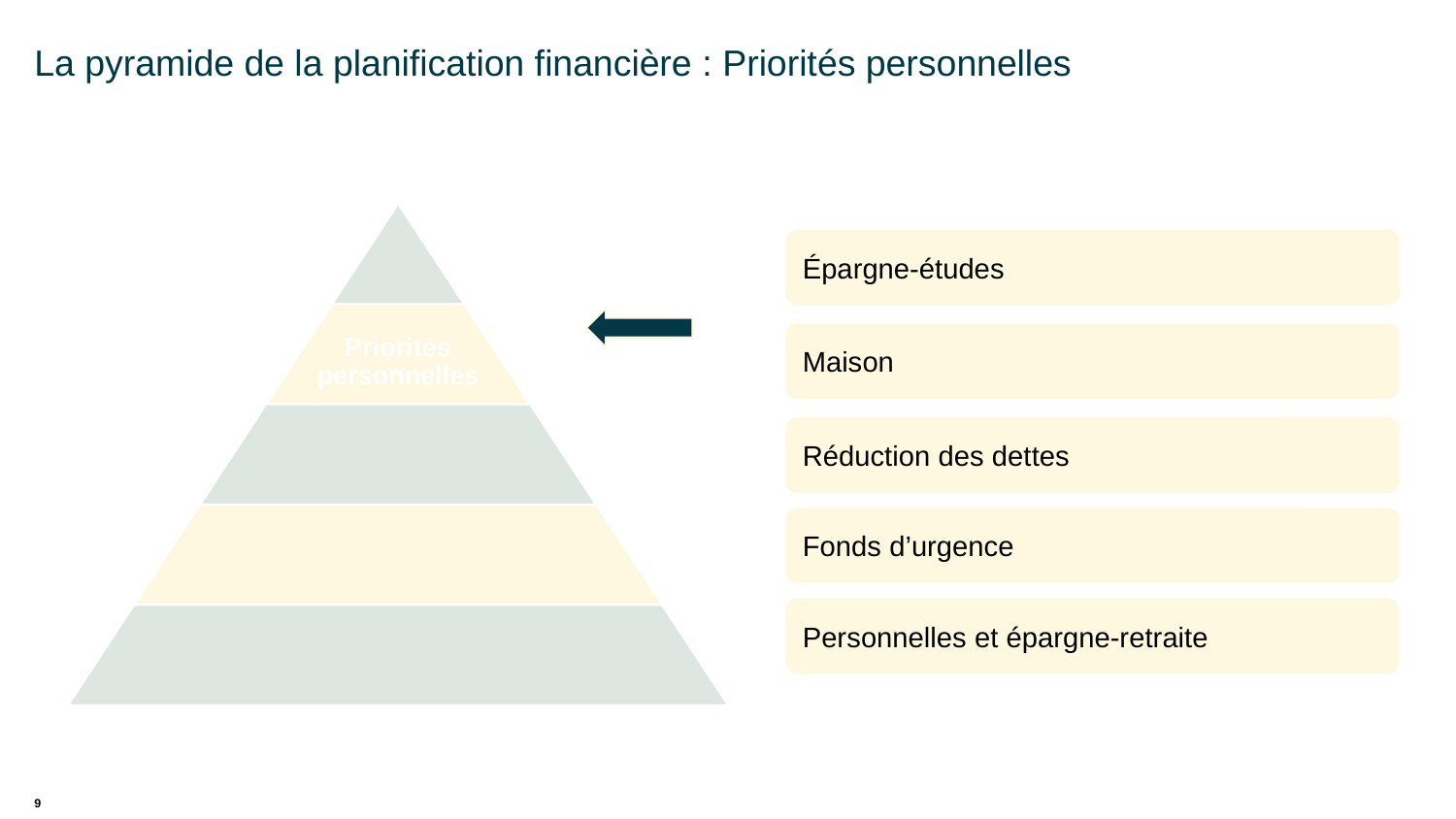

La pyramide de la planification financière : Priorités personnelles

Priorités personnelles

Épargne-études

Maison
Réduction des dettes
Fonds d’urgence
Personnelles et épargne-retraite
9